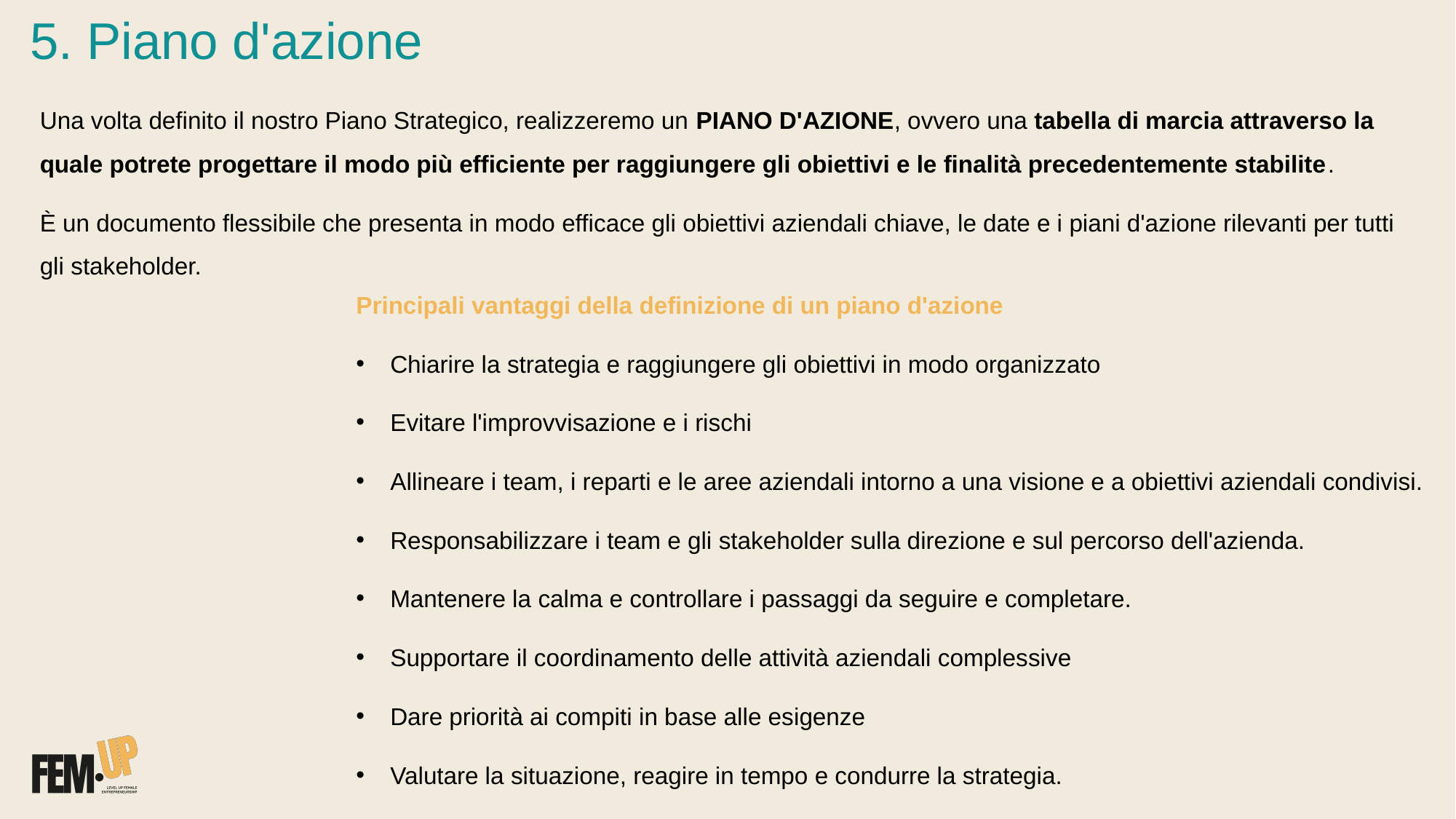

# 5. Piano d'azione
Una volta definito il nostro Piano Strategico, realizzeremo un PIANO D'AZIONE, ovvero una tabella di marcia attraverso la quale potrete progettare il modo più efficiente per raggiungere gli obiettivi e le finalità precedentemente stabilite.
È un documento flessibile che presenta in modo efficace gli obiettivi aziendali chiave, le date e i piani d'azione rilevanti per tutti gli stakeholder.

Principali vantaggi della definizione di un piano d'azione
Chiarire la strategia e raggiungere gli obiettivi in modo organizzato
Evitare l'improvvisazione e i rischi
Allineare i team, i reparti e le aree aziendali intorno a una visione e a obiettivi aziendali condivisi.
Responsabilizzare i team e gli stakeholder sulla direzione e sul percorso dell'azienda.
Mantenere la calma e controllare i passaggi da seguire e completare.
Supportare il coordinamento delle attività aziendali complessive
Dare priorità ai compiti in base alle esigenze
Valutare la situazione, reagire in tempo e condurre la strategia.